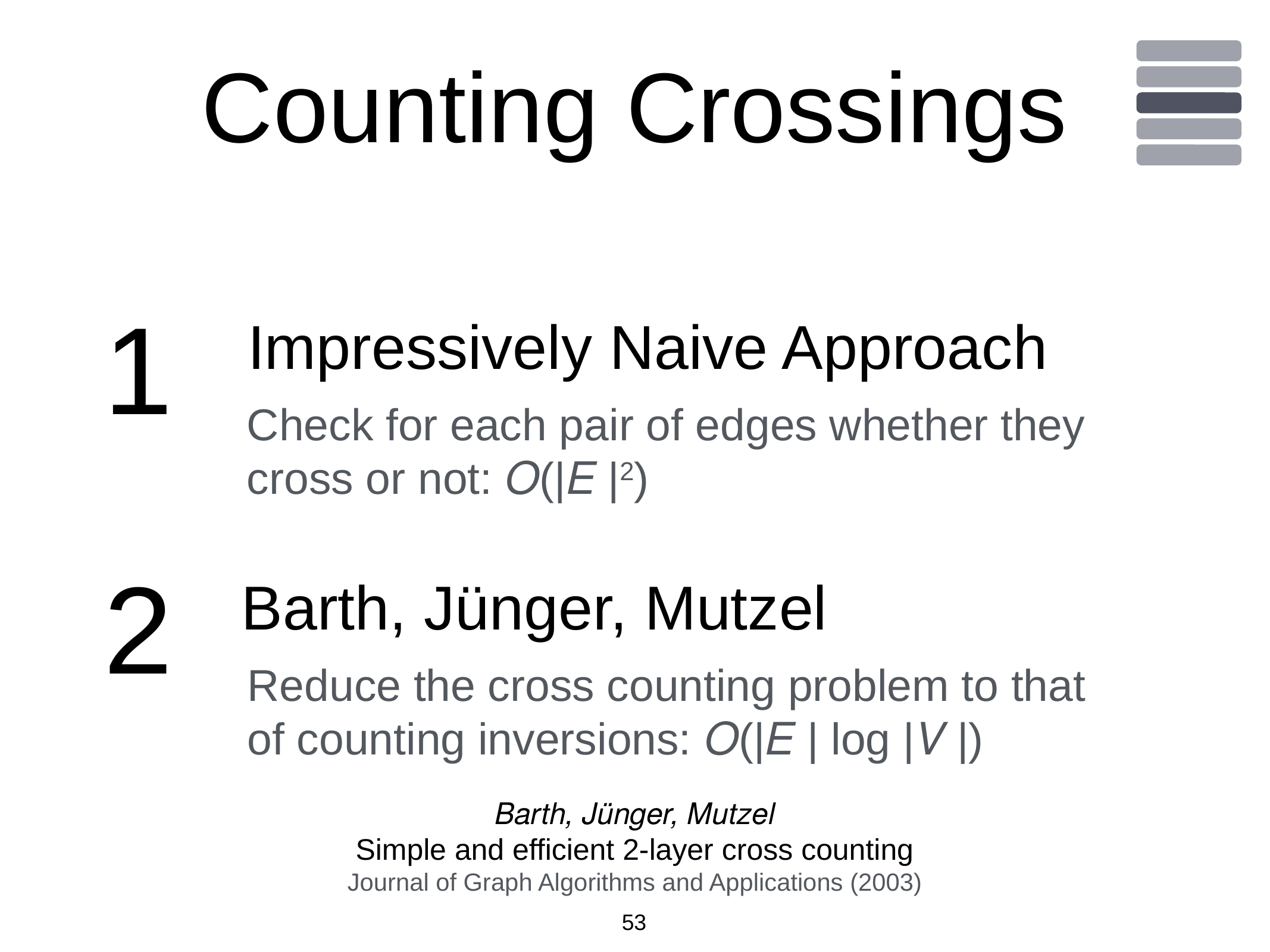

# Counting Crossings
1
Impressively Naive Approach
Check for each pair of edges whether they
cross or not: O(|E |2)
2
Barth, Jünger, Mutzel
Reduce the cross counting problem to that
of counting inversions: O(|E | log |V |)
Barth, Jünger, Mutzel
Simple and efficient 2-layer cross counting
Journal of Graph Algorithms and Applications (2003)
53